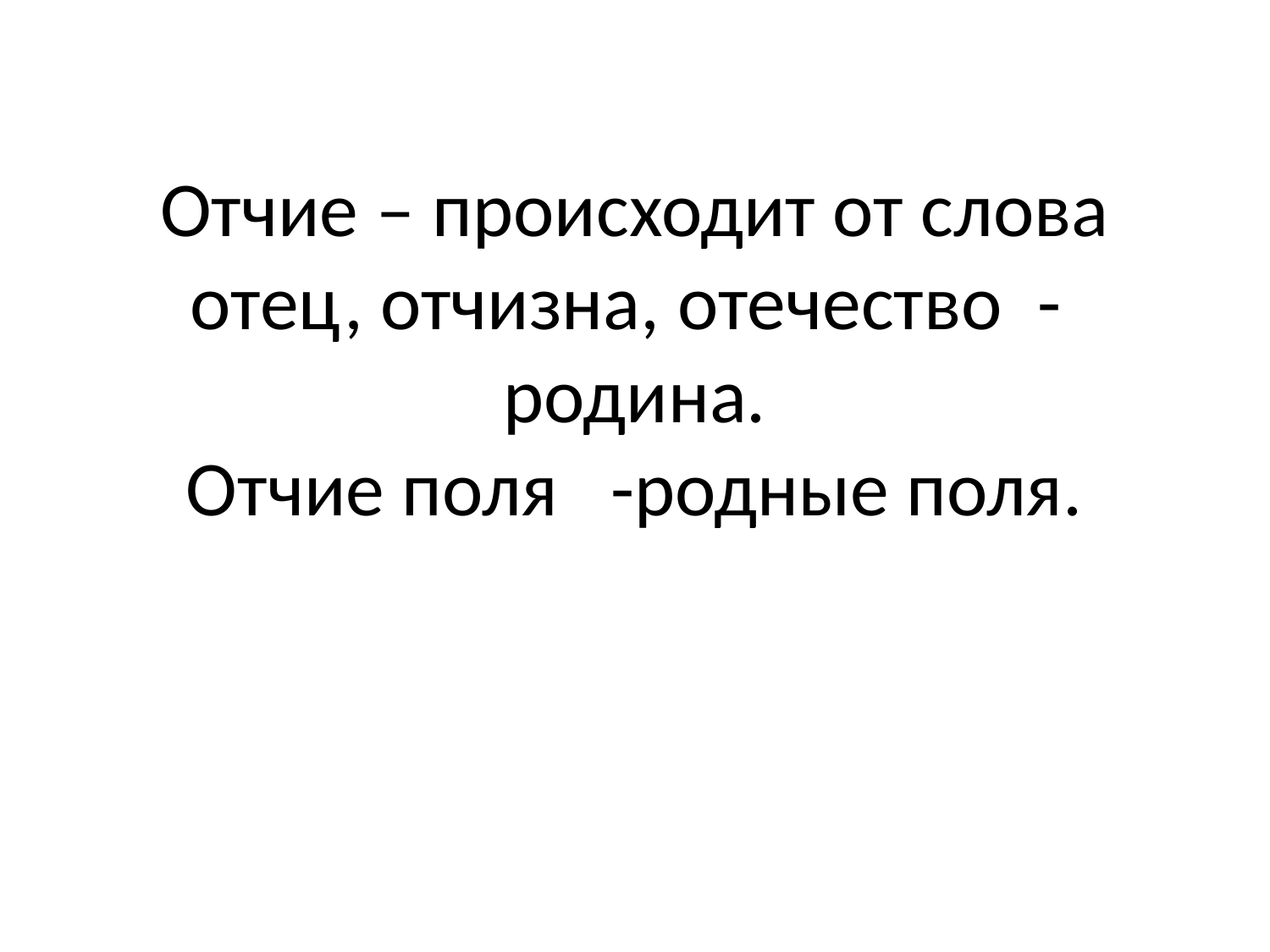

# Отчие – происходит от слова отец, отчизна, отечество  -  родина. Отчие поля   -родные поля.